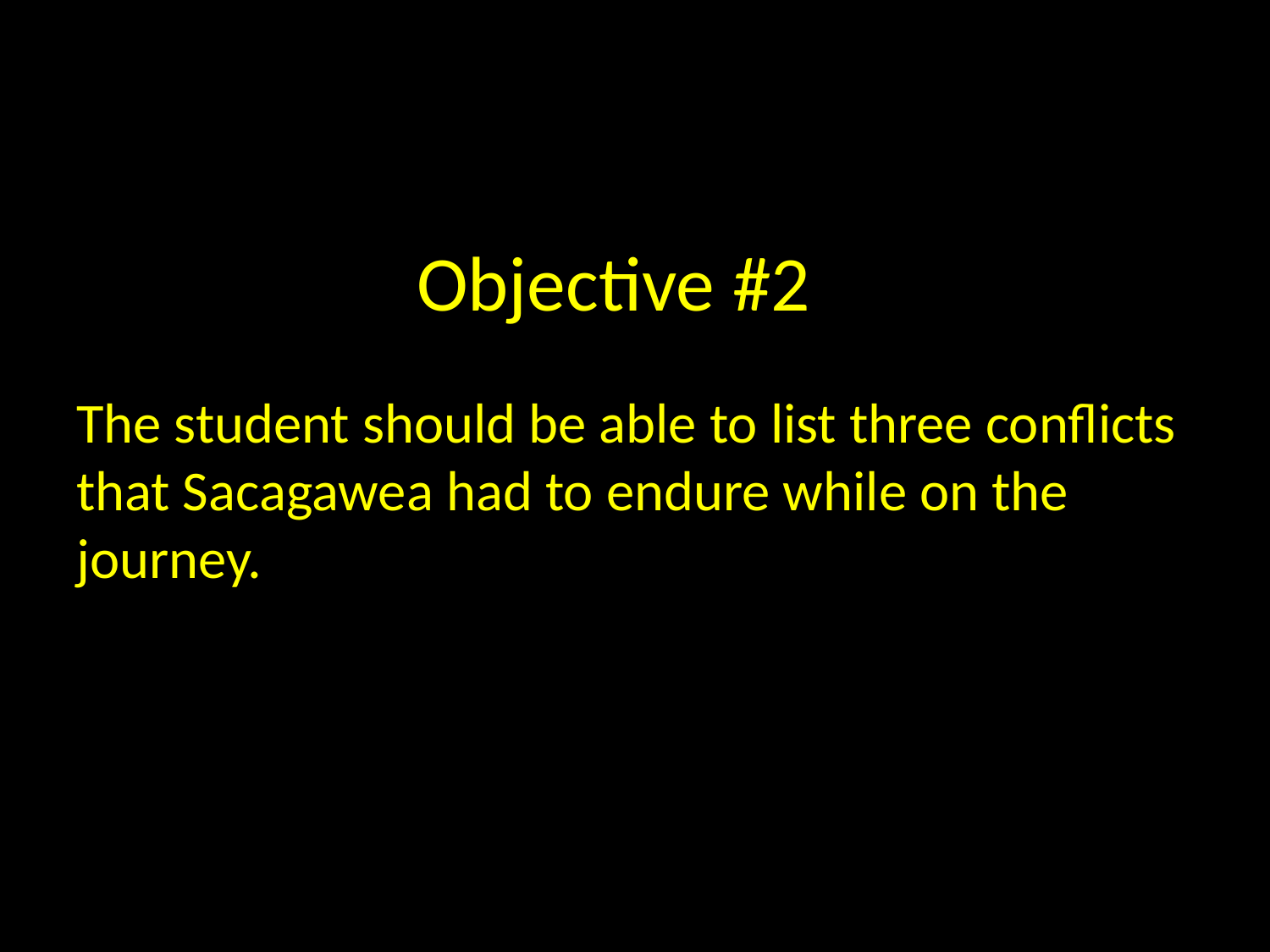

# Objective #2

The student should be able to list three conflicts that Sacagawea had to endure while on the journey.